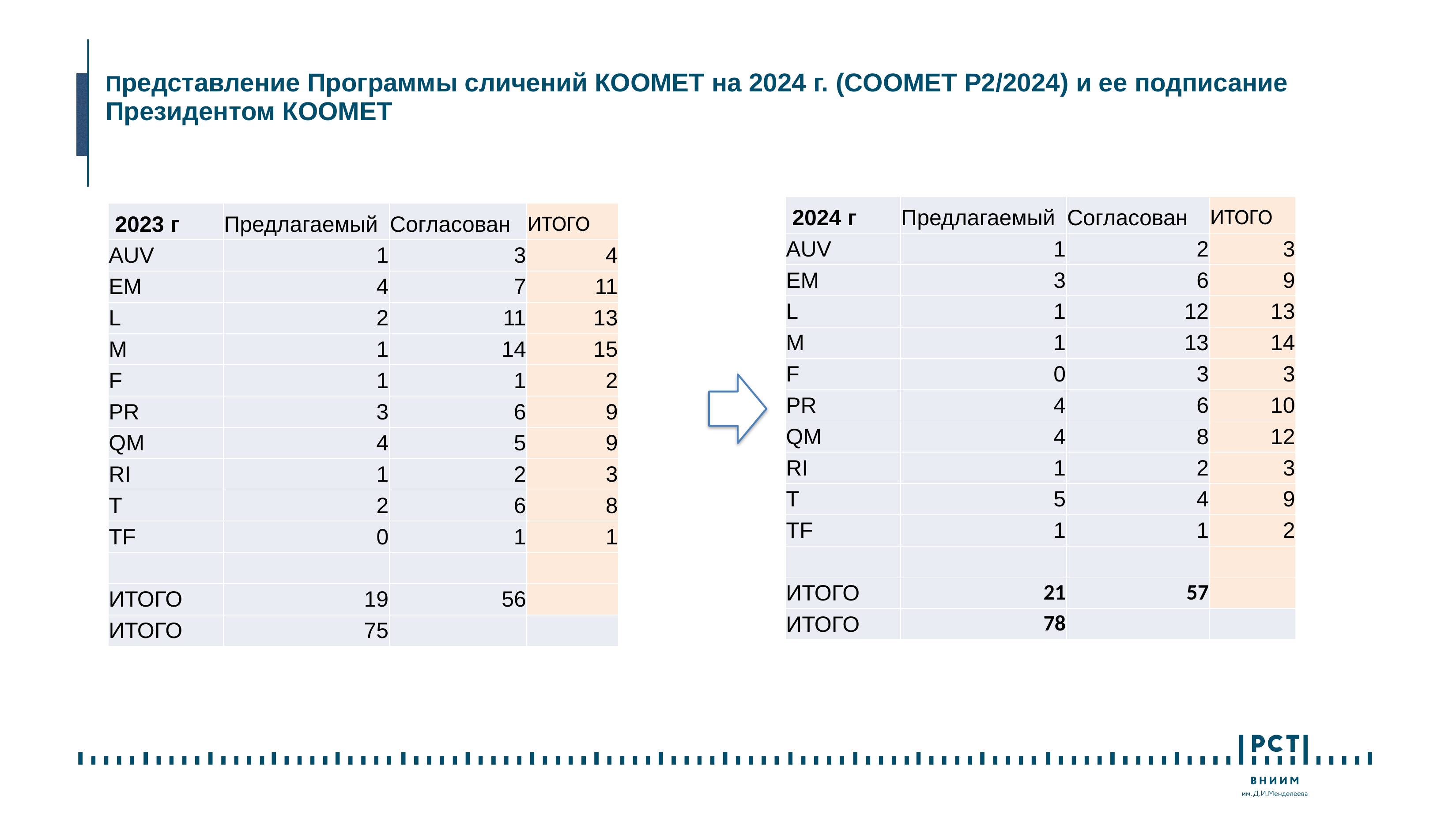

Представление Программы сличений КООМЕТ на 2024 г. (COOMET P2/2024) и ее подписание Президентом КООМЕТ
| 2024 г | Предлагаемый | Согласован | ИТОГО |
| --- | --- | --- | --- |
| AUV | 1 | 2 | 3 |
| EM | 3 | 6 | 9 |
| L | 1 | 12 | 13 |
| M | 1 | 13 | 14 |
| F | 0 | 3 | 3 |
| PR | 4 | 6 | 10 |
| QM | 4 | 8 | 12 |
| RI | 1 | 2 | 3 |
| T | 5 | 4 | 9 |
| TF | 1 | 1 | 2 |
|  |  |  |  |
| ИТОГО | 21 | 57 |  |
| ИТОГО | 78 |  |  |
| 2023 г | Предлагаемый | Согласован | ИТОГО |
| --- | --- | --- | --- |
| AUV | 1 | 3 | 4 |
| EM | 4 | 7 | 11 |
| L | 2 | 11 | 13 |
| M | 1 | 14 | 15 |
| F | 1 | 1 | 2 |
| PR | 3 | 6 | 9 |
| QM | 4 | 5 | 9 |
| RI | 1 | 2 | 3 |
| T | 2 | 6 | 8 |
| TF | 0 | 1 | 1 |
|  |  |  |  |
| ИТОГО | 19 | 56 |  |
| ИТОГО | 75 |  |  |